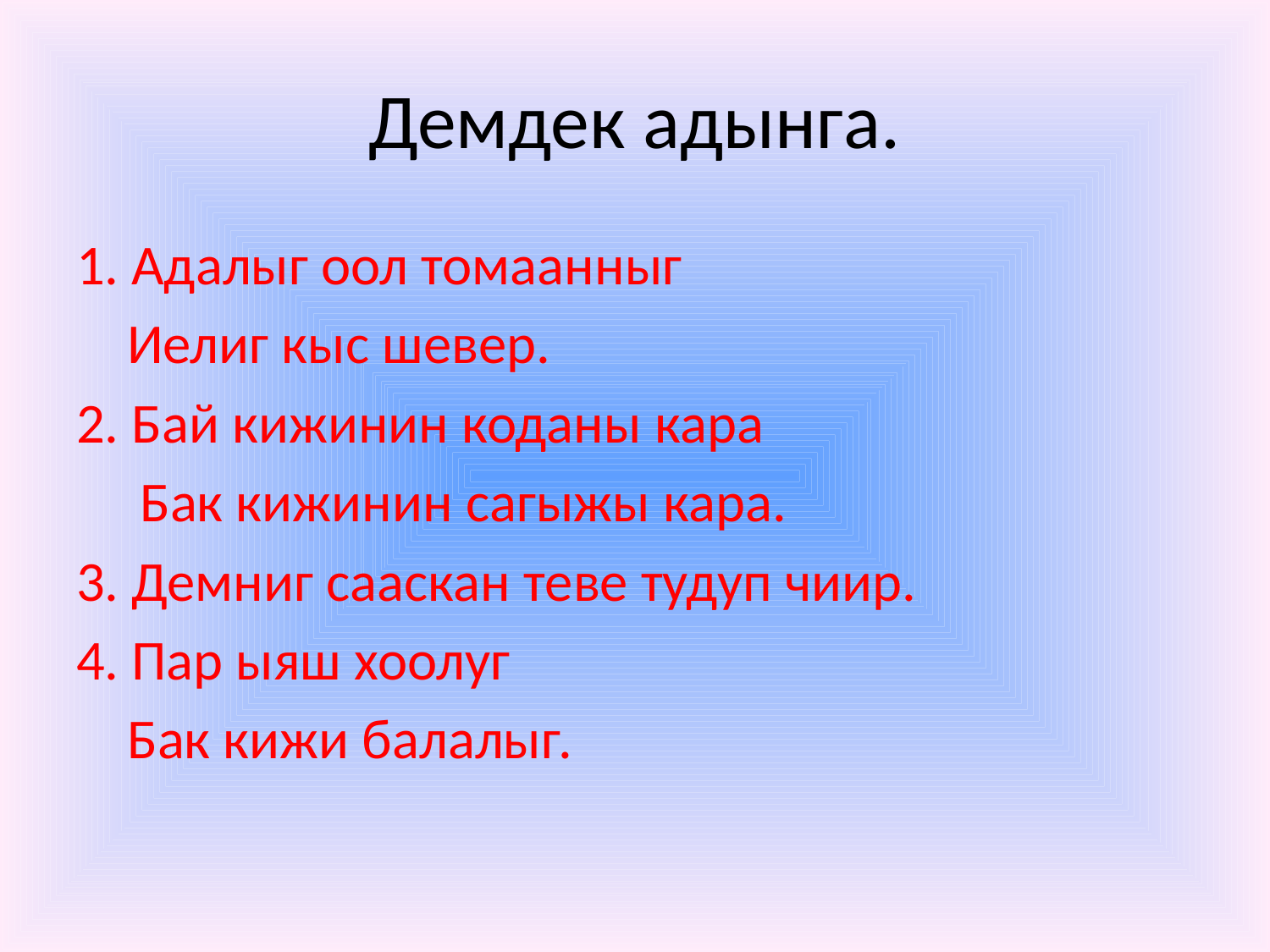

# Демдек адынга.
1. Адалыг оол томаанныг
    Иелиг кыс шевер.
2. Бай кижинин коданы кара
     Бак кижинин сагыжы кара.
3. Демниг сааскан теве тудуп чиир.
4. Пар ыяш хоолуг
    Бак кижи балалыг.